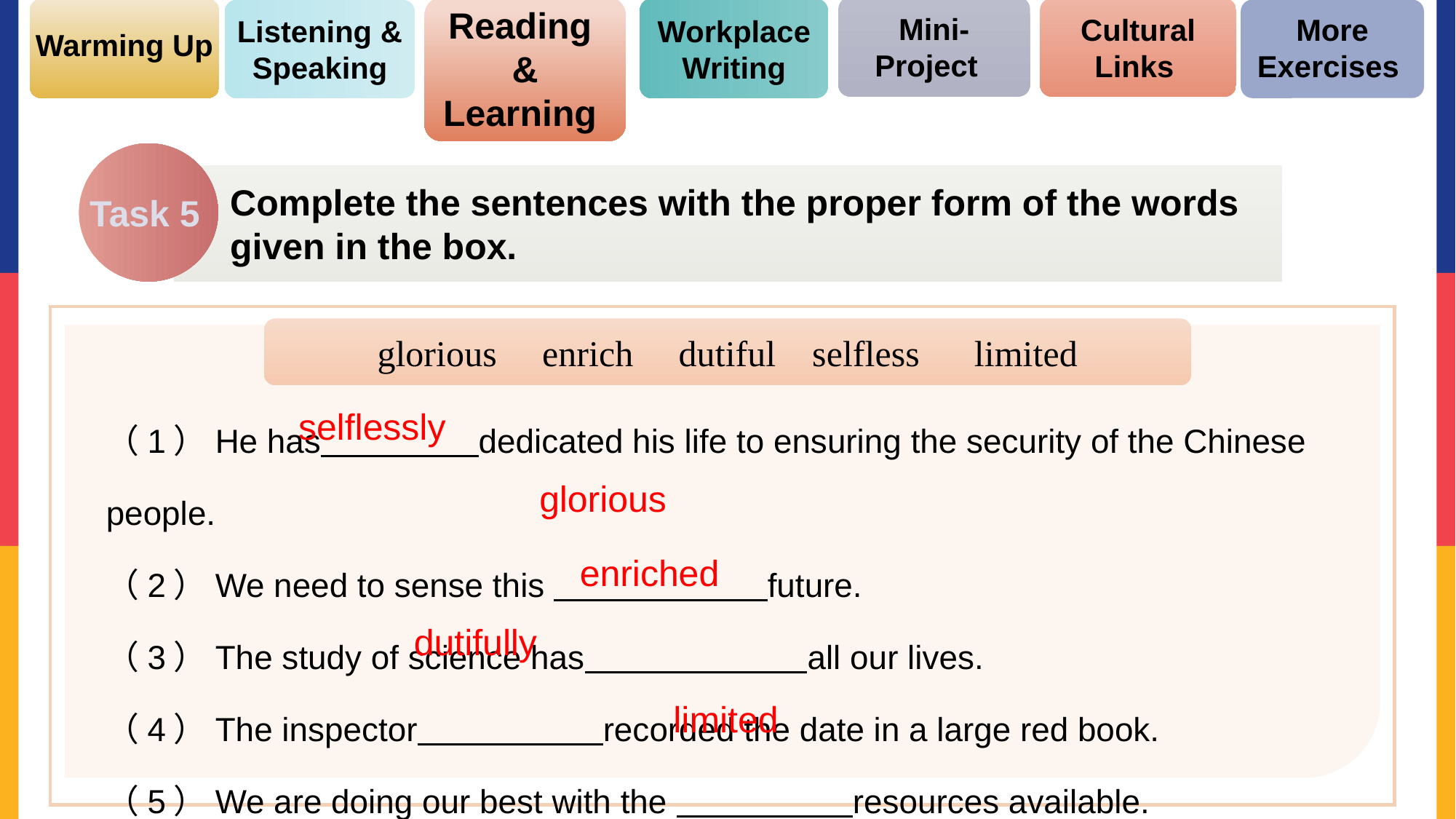

Reading
& Learning

Mini-Project
Cultural Links
More Exercises
Workplace Writing
Listening & Speaking
Warming Up

Complete the sentences with the proper form of the words given in the box.
Task 5

（1）He has                 dedicated his life to ensuring the security of the Chinese people.
（2）We need to sense this                        future.
（3）The study of science has                        all our lives.
（4）The inspector                    recorded the date in a large red book.
（5）We are doing our best with the                    resources available.
glorious     enrich     dutiful    selfless      limited
selflessly
glorious
enriched
dutifully
limited